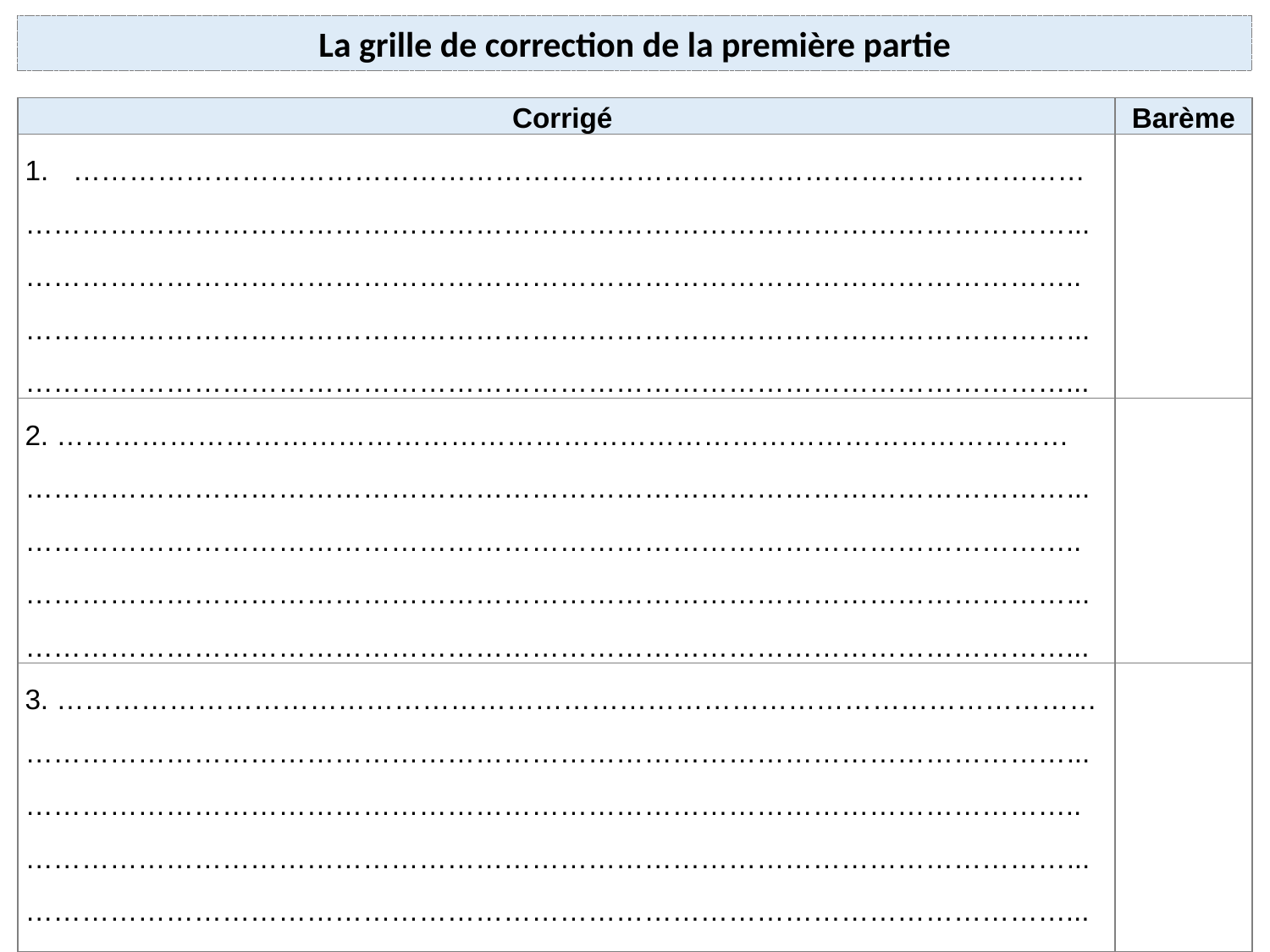

La grille de correction de la première partie
| Corrigé | Barème |
| --- | --- |
| ……………………………………………………………………………………………… …………………………………………………………………………………………………... ………………………………………………………………………………………………….. …………………………………………………………………………………………………... …………………………………………………………………………………………………... |  |
| 2. ……………………………………………………………………………………………… …………………………………………………………………………………………………... ………………………………………………………………………………………………….. …………………………………………………………………………………………………... …………………………………………………………………………………………………... |  |
| 3. ………………………………………………………………………………………………… …………………………………………………………………………………………………... ………………………………………………………………………………………………….. …………………………………………………………………………………………………... …………………………………………………………………………………………………... |  |